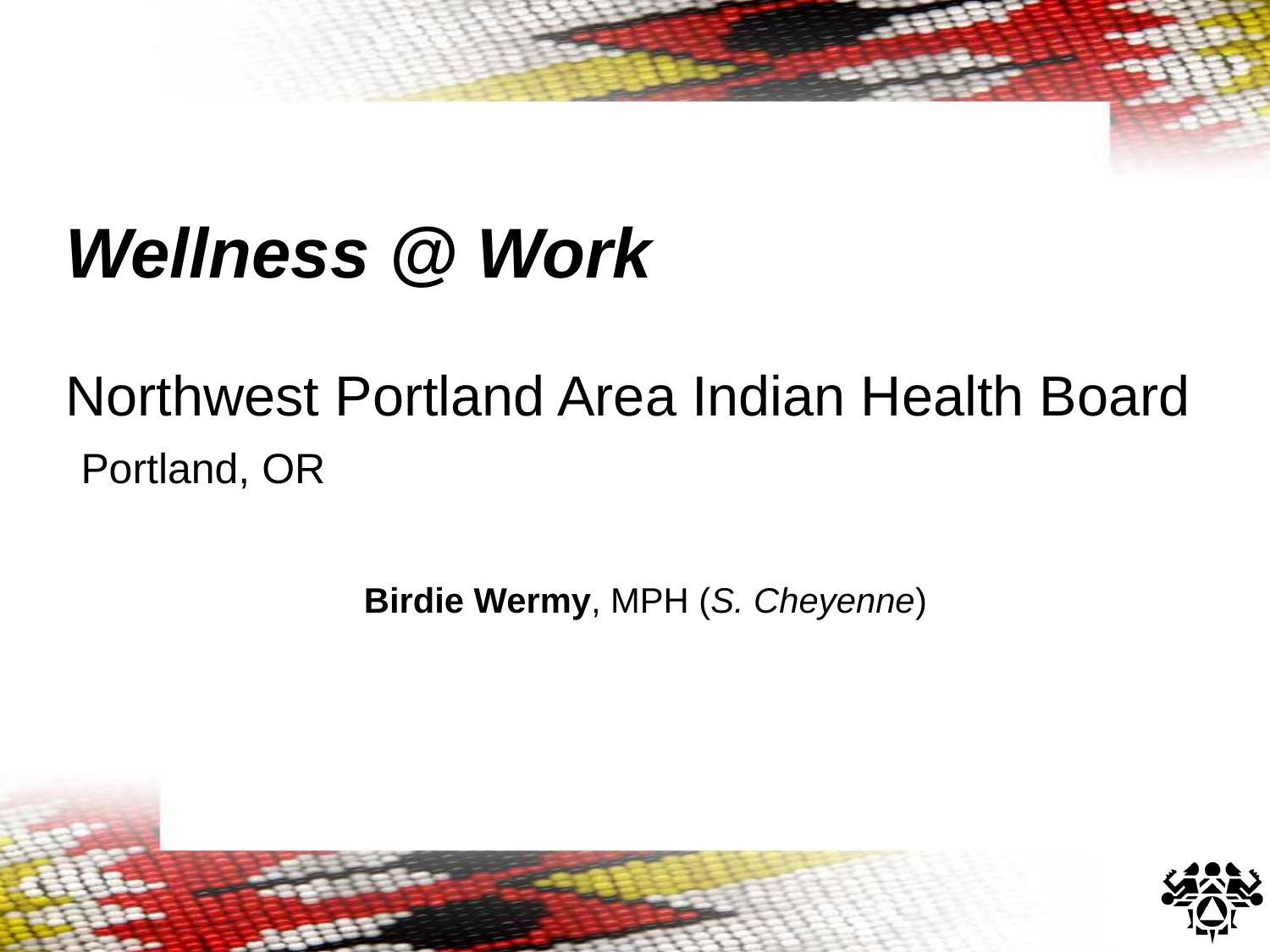

Wellness @ Work
Northwest Portland Area Indian Health Board
 Portland, OR
Birdie Wermy, MPH (S. Cheyenne)